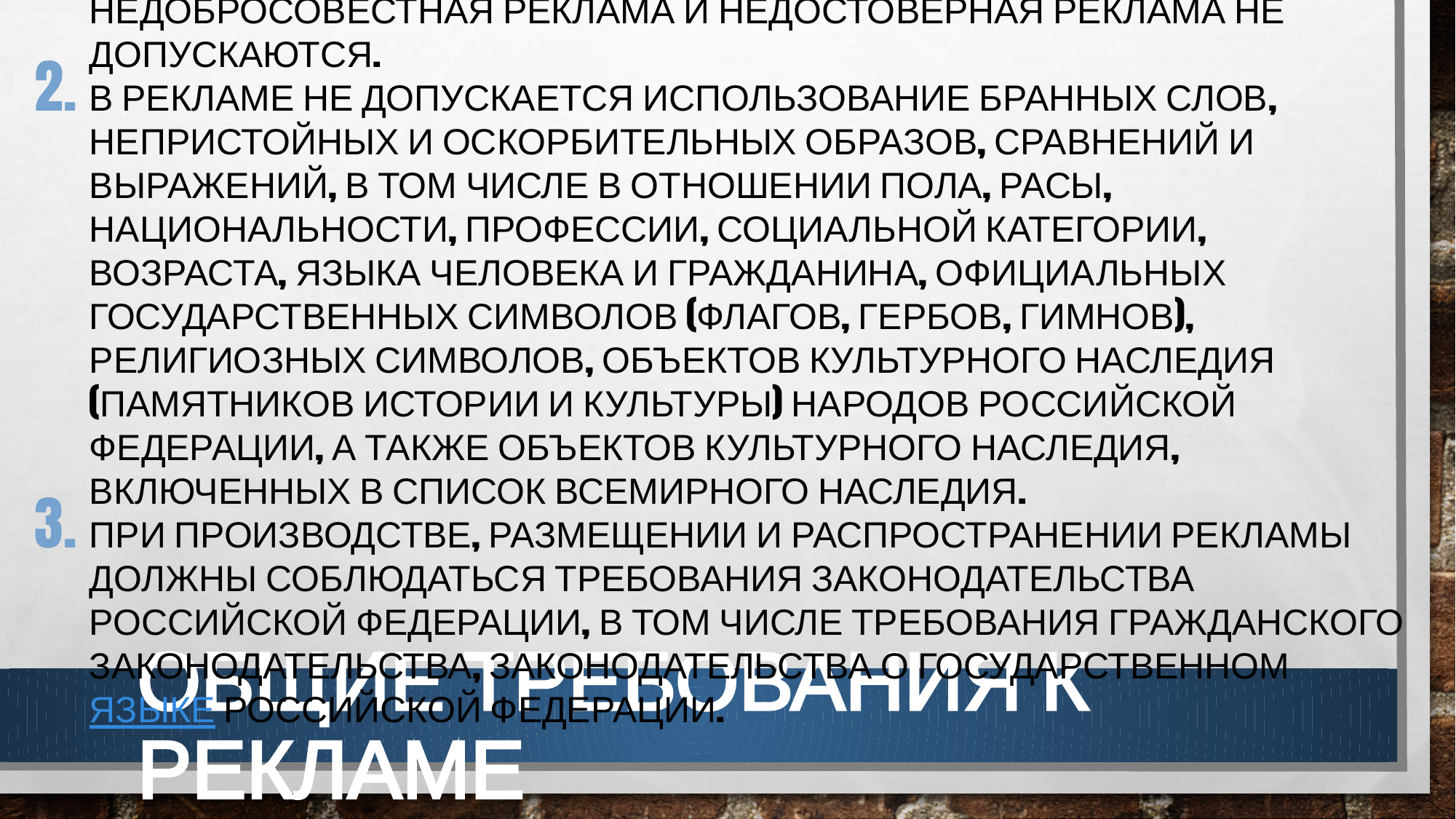

Реклама должна быть добросовестной и достоверной. Недобросовестная реклама и недостоверная реклама не допускаются.
В рекламе не допускается использование бранных слов, непристойных и оскорбительных образов, сравнений и выражений, в том числе в отношении пола, расы, национальности, профессии, социальной категории, возраста, языка человека и гражданина, официальных государственных символов (флагов, гербов, гимнов), религиозных символов, объектов культурного наследия (памятников истории и культуры) народов Российской Федерации, а также объектов культурного наследия, включенных в Список всемирного наследия.
При производстве, размещении и распространении рекламы должны соблюдаться требования законодательства Российской Федерации, в том числе требования гражданского законодательства, законодательства о государственном языке Российской Федерации.

# Общие требования к рекламе